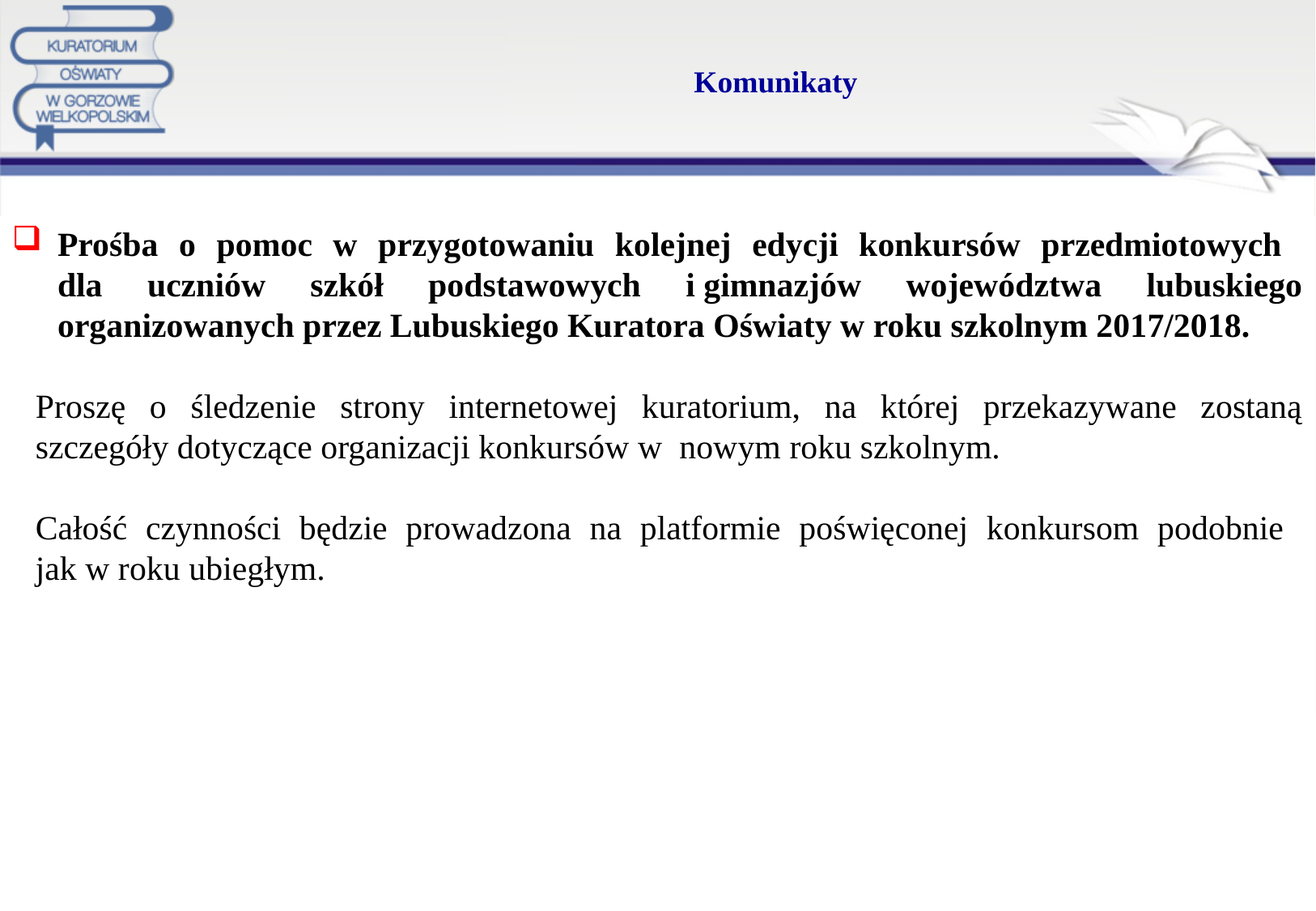

# Komunikaty
Prośba o pomoc w przygotowaniu kolejnej edycji konkursów przedmiotowych
dla uczniów szkół podstawowych i gimnazjów województwa lubuskiego organizowanych przez Lubuskiego Kuratora Oświaty w roku szkolnym 2017/2018.

Proszę o śledzenie strony internetowej kuratorium, na której przekazywane zostaną szczegóły dotyczące organizacji konkursów w  nowym roku szkolnym.

Całość czynności będzie prowadzona na platformie poświęconej konkursom podobnie
jak w roku ubiegłym.